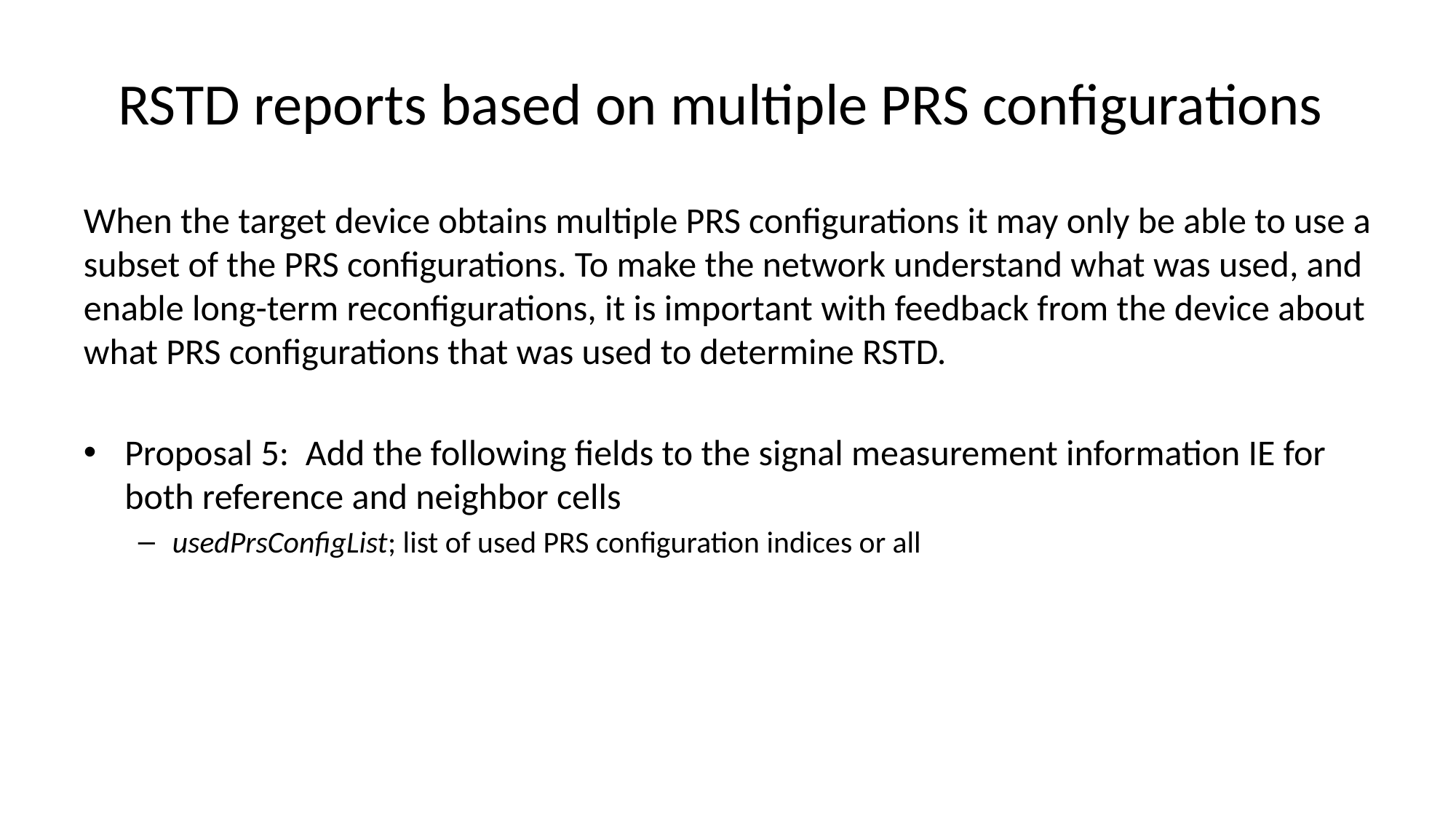

# RSTD reports based on multiple PRS configurations
When the target device obtains multiple PRS configurations it may only be able to use a subset of the PRS configurations. To make the network understand what was used, and enable long-term reconfigurations, it is important with feedback from the device about what PRS configurations that was used to determine RSTD.

Proposal 5:  Add the following fields to the signal measurement information IE for both reference and neighbor cells
usedPrsConfigList; list of used PRS configuration indices or all